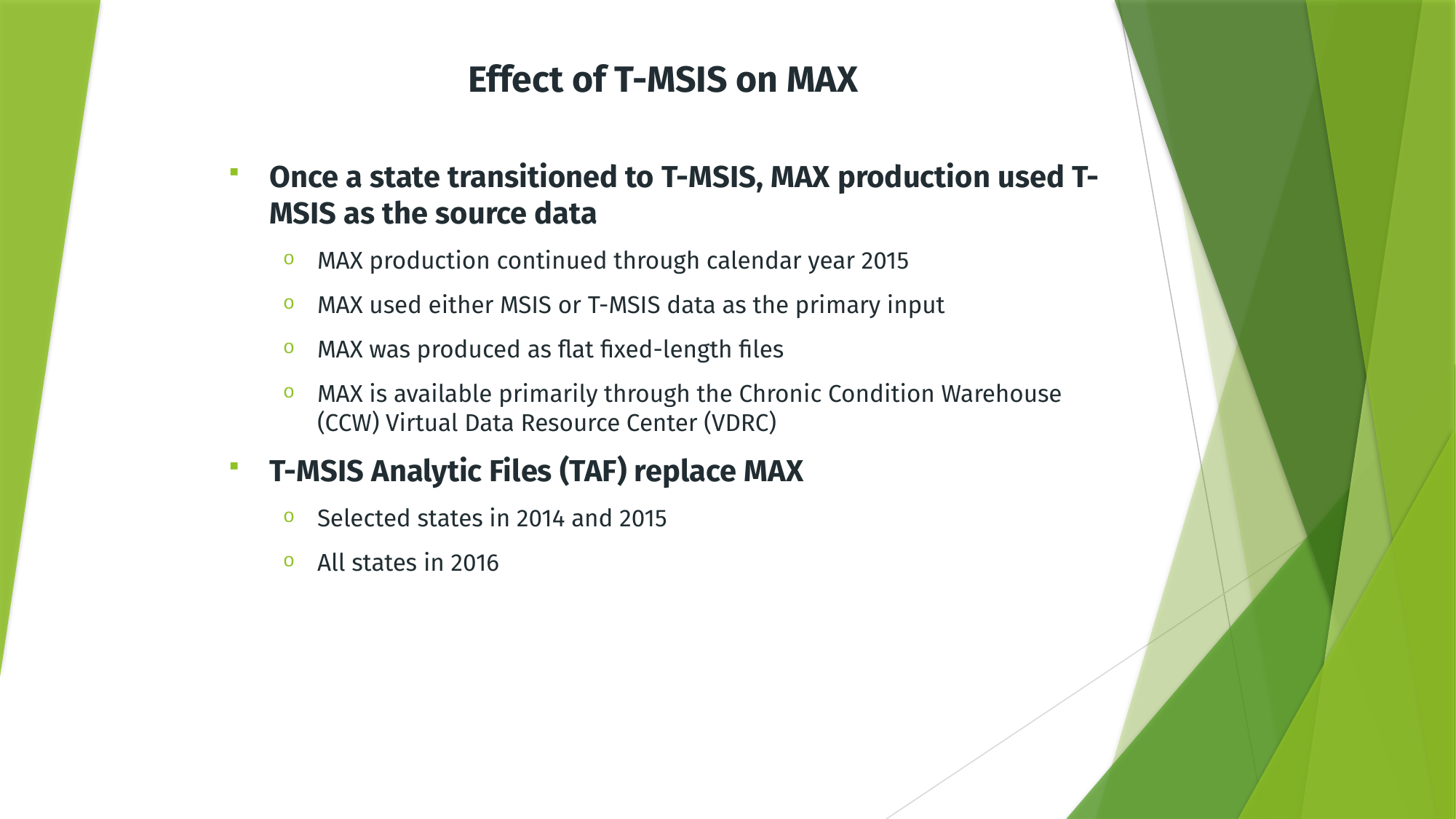

# Effect of T-MSIS on MAX
Once a state transitioned to T-MSIS, MAX production used T-MSIS as the source data
MAX production continued through calendar year 2015
MAX used either MSIS or T-MSIS data as the primary input
MAX was produced as flat fixed-length files
MAX is available primarily through the Chronic Condition Warehouse (CCW) Virtual Data Resource Center (VDRC)
T-MSIS Analytic Files (TAF) replace MAX
Selected states in 2014 and 2015
All states in 2016